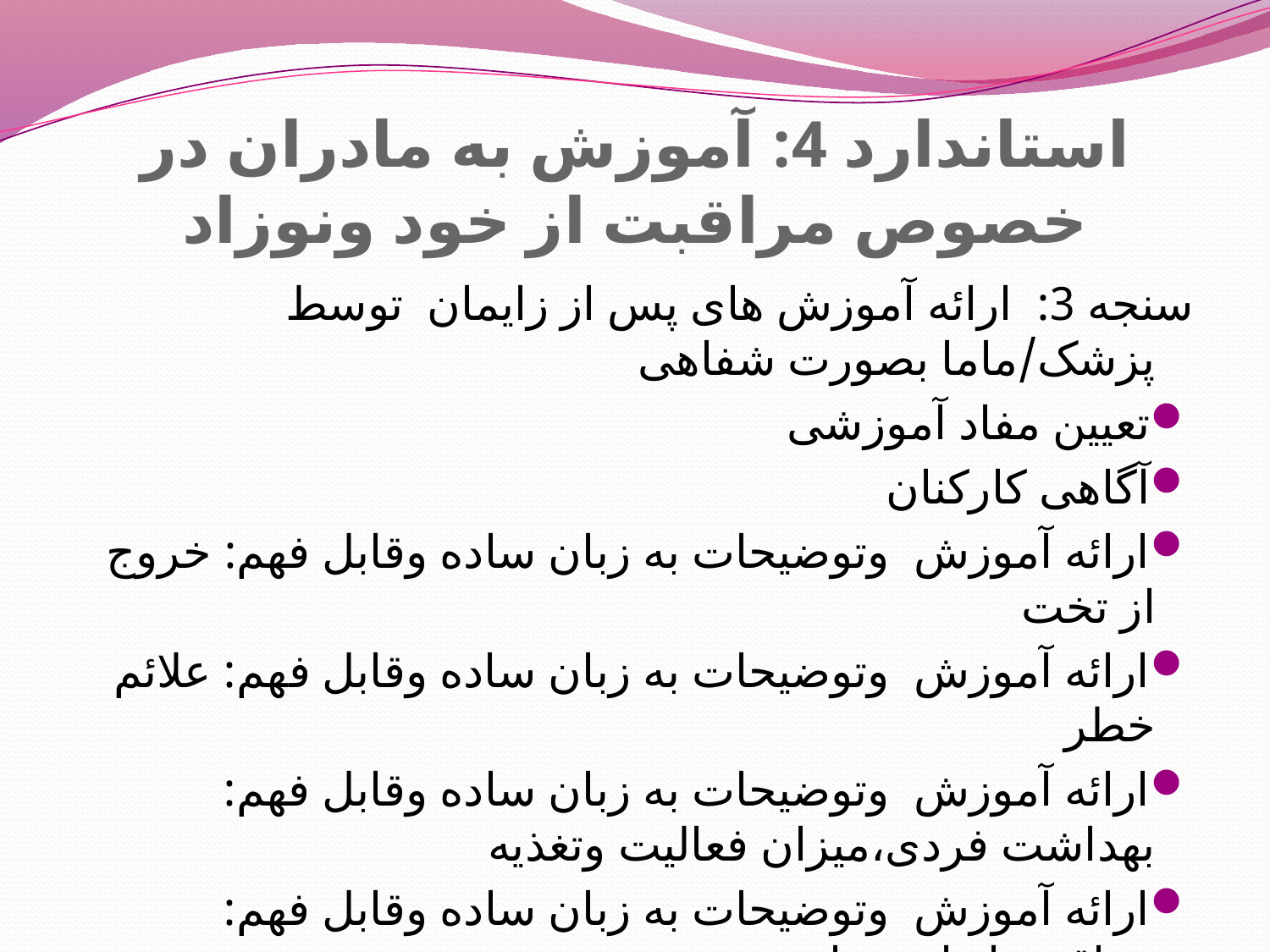

# استاندارد 4: آموزش به مادران در خصوص مراقبت از خود ونوزاد
سنجه 3:  ارائه آموزش های پس از زایمان  توسط پزشک/ماما بصورت شفاهی
تعیین مفاد آموزشی
آگاهی کارکنان
ارائه آموزش  وتوضیحات به زبان ساده وقابل فهم: خروج از تخت
ارائه آموزش  وتوضیحات به زبان ساده وقابل فهم: علائم خطر
ارائه آموزش  وتوضیحات به زبان ساده وقابل فهم: بهداشت فردی،میزان فعالیت وتغذیه
ارائه آموزش  وتوضیحات به زبان ساده وقابل فهم: مراقبت از اپی زیاتومی
توجه: ثبت آموزشها در پرونده